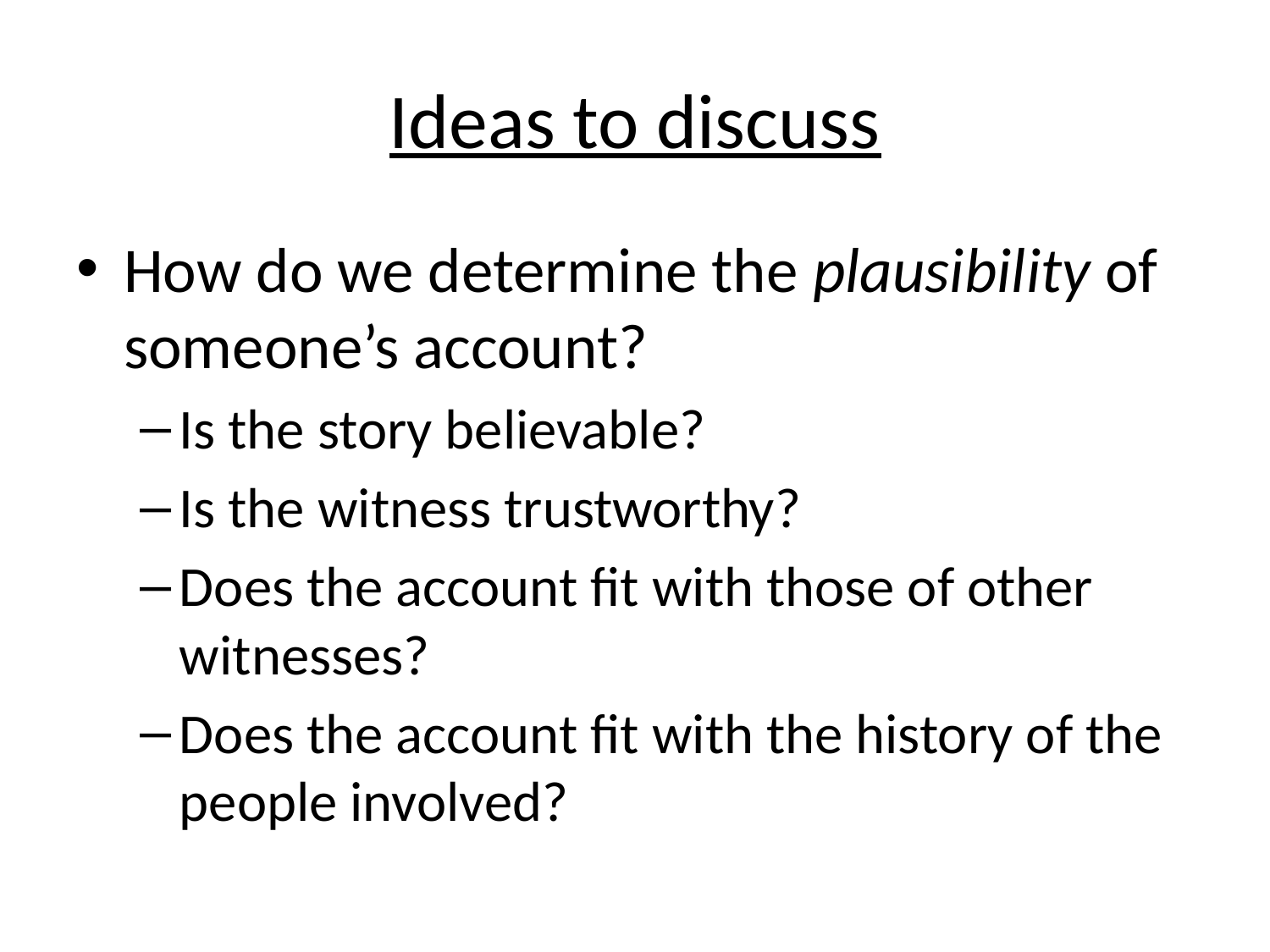

# Ideas to discuss
How do we determine the plausibility of someone’s account?
Is the story believable?
Is the witness trustworthy?
Does the account fit with those of other witnesses?
Does the account fit with the history of the people involved?